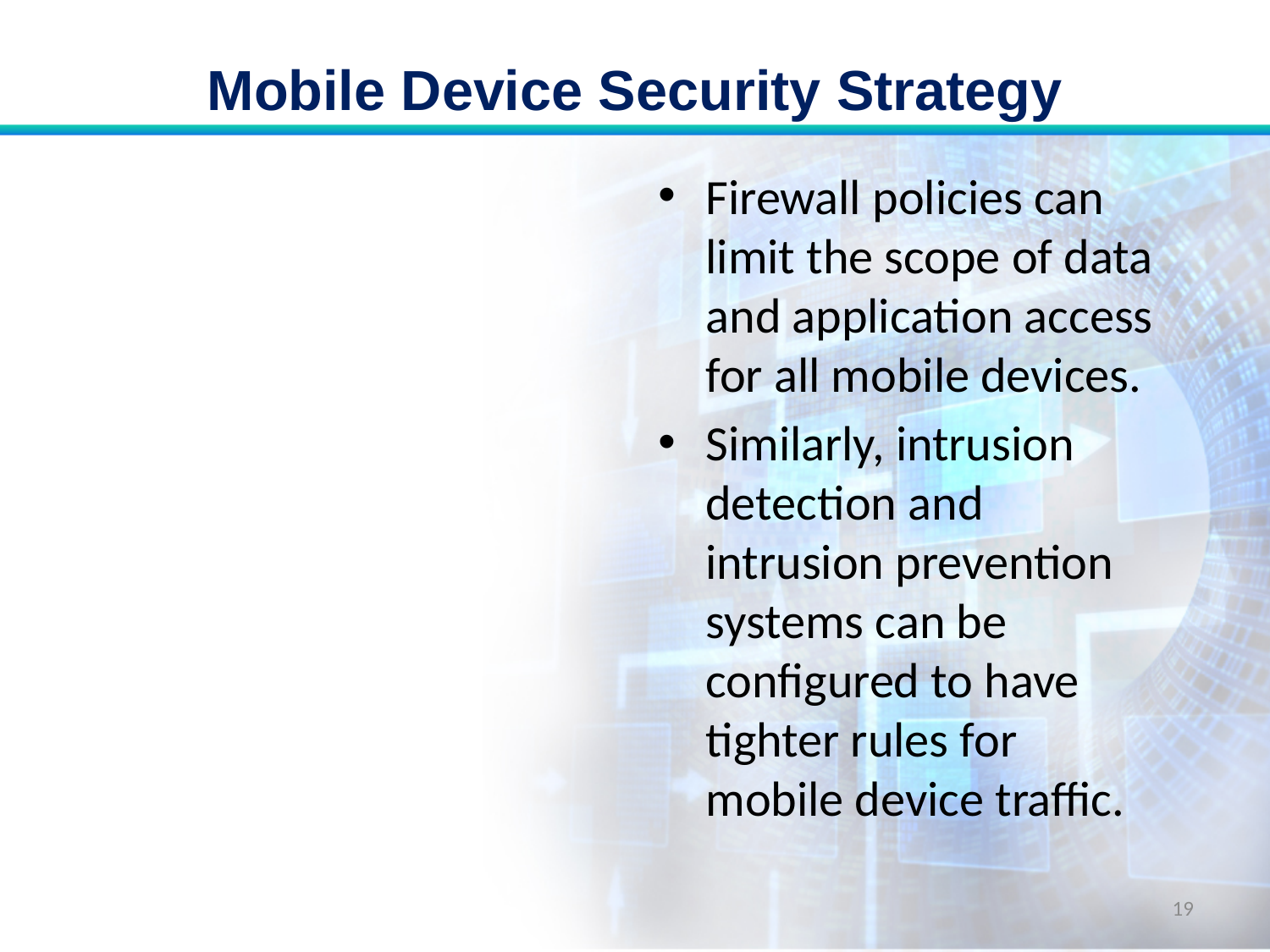

# Mobile Device Security Strategy
Firewall policies can limit the scope of data and application access for all mobile devices.
Similarly, intrusion detection and intrusion prevention systems can be configured to have tighter rules for mobile device traffic.
19